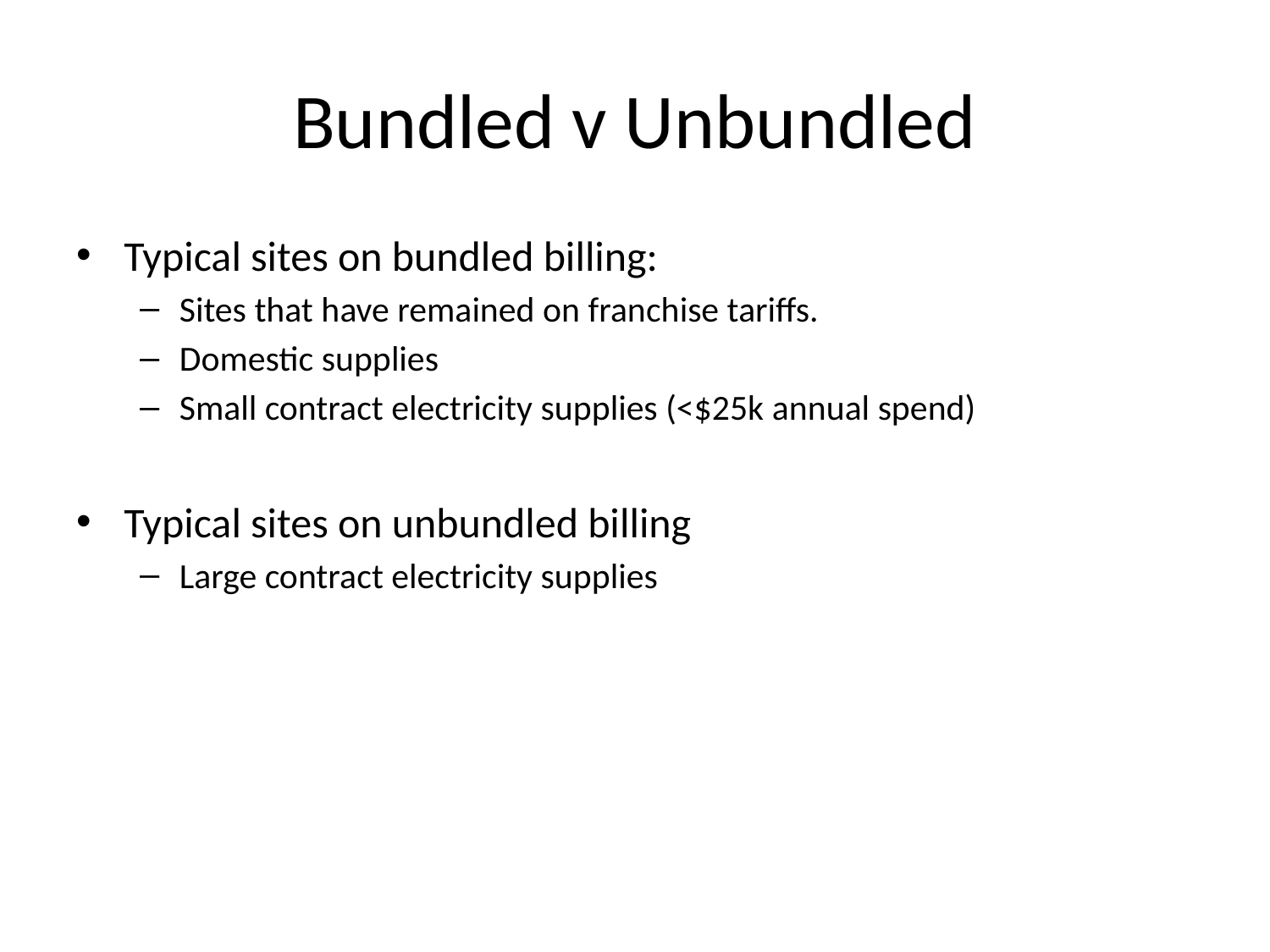

# Bundled v Unbundled
Typical sites on bundled billing:
Sites that have remained on franchise tariffs.
Domestic supplies
Small contract electricity supplies (<$25k annual spend)

Typical sites on unbundled billing
Large contract electricity supplies